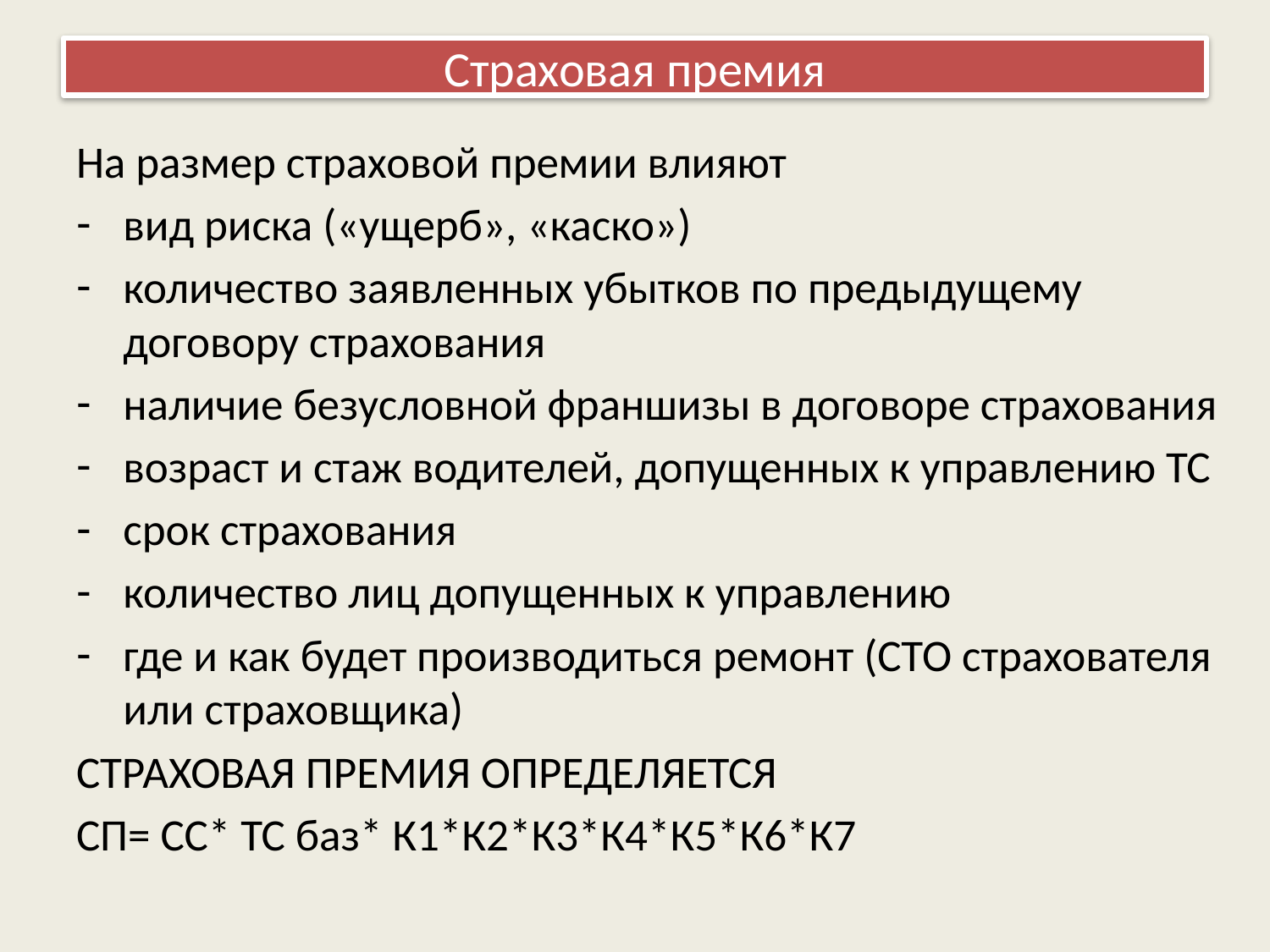

# Страховая премия
На размер страховой премии влияют
вид риска («ущерб», «каско»)
количество заявленных убытков по предыдущему договору страхования
наличие безусловной франшизы в договоре страхования
возраст и стаж водителей, допущенных к управлению ТС
срок страхования
количество лиц допущенных к управлению
где и как будет производиться ремонт (СТО страхователя или страховщика)
СТРАХОВАЯ ПРЕМИЯ ОПРЕДЕЛЯЕТСЯ
СП= СС* ТС баз* К1*К2*К3*К4*К5*К6*К7